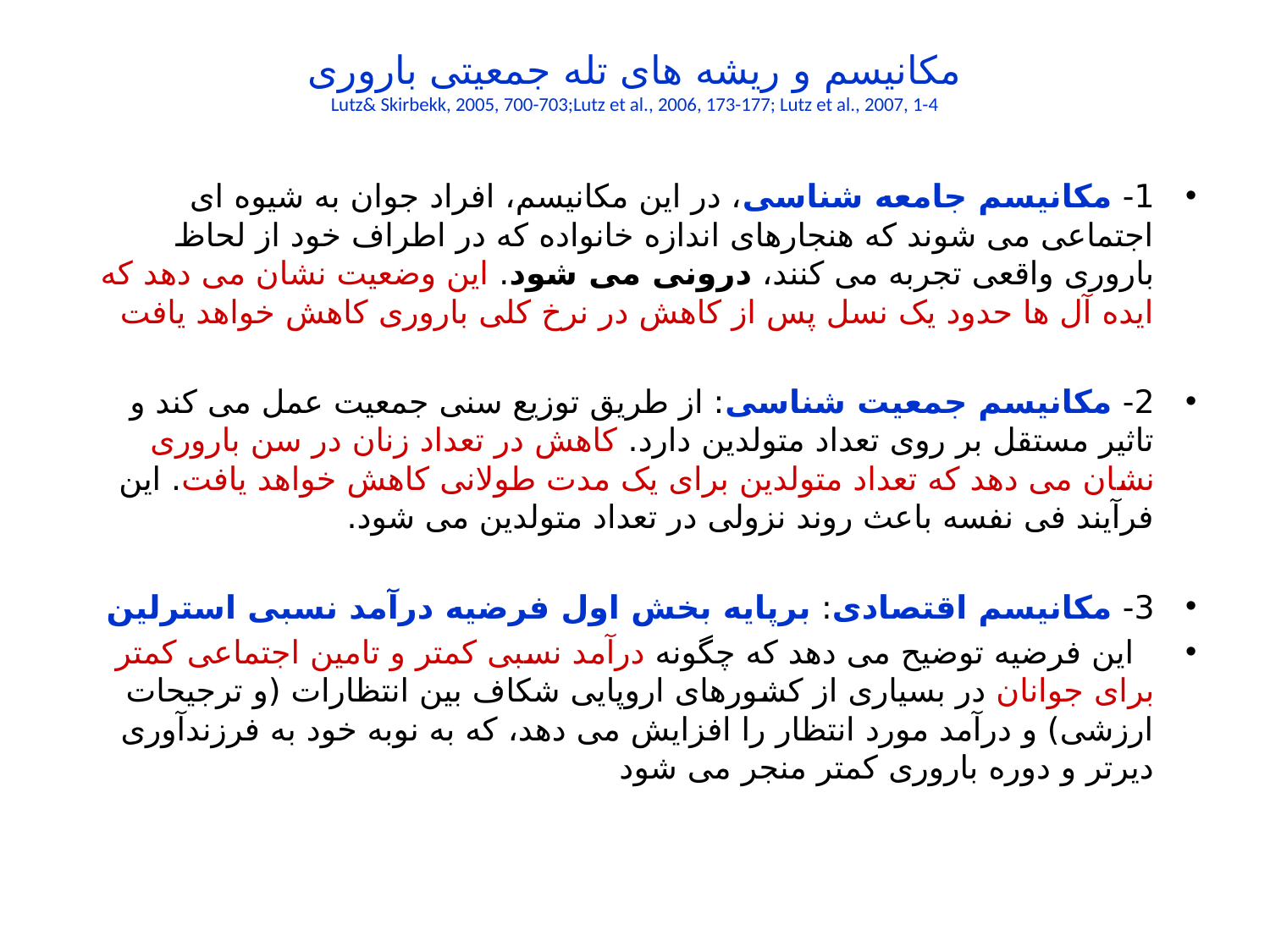

# مکانیسم و ریشه های تله جمعیتی باروری Lutz& Skirbekk, 2005, 700-703;Lutz et al., 2006, 173-177; Lutz et al., 2007, 1-4
1- مکانیسم جامعه شناسی، در این مکانیسم، افراد جوان به شیوه ای اجتماعی می شوند که هنجارهای اندازه خانواده که در اطراف خود از لحاظ باروری واقعی تجربه می کنند، درونی می شود. این وضعیت نشان می دهد که ایده آل ها حدود یک نسل پس از کاهش در نرخ کلی باروری کاهش خواهد یافت

2- مکانیسم جمعیت شناسی: از طریق توزیع سنی جمعیت عمل می کند و تاثیر مستقل بر روی تعداد متولدین دارد. کاهش در تعداد زنان در سن باروری نشان می دهد که تعداد متولدین برای یک مدت طولانی کاهش خواهد یافت. این فرآیند فی نفسه باعث روند نزولی در تعداد متولدین می شود.

3- مکانیسم اقتصادی: برپایه بخش اول فرضیه درآمد نسبی استرلین
  این فرضیه توضیح می دهد که چگونه درآمد نسبی کمتر و تامین اجتماعی کمتر برای جوانان در بسیاری از کشورهای اروپایی شکاف بین انتظارات (و ترجیحات ارزشی) و درآمد مورد انتظار را افزایش می دهد، که به نوبه خود به فرزندآوری دیرتر و دوره باروری کمتر منجر می شود